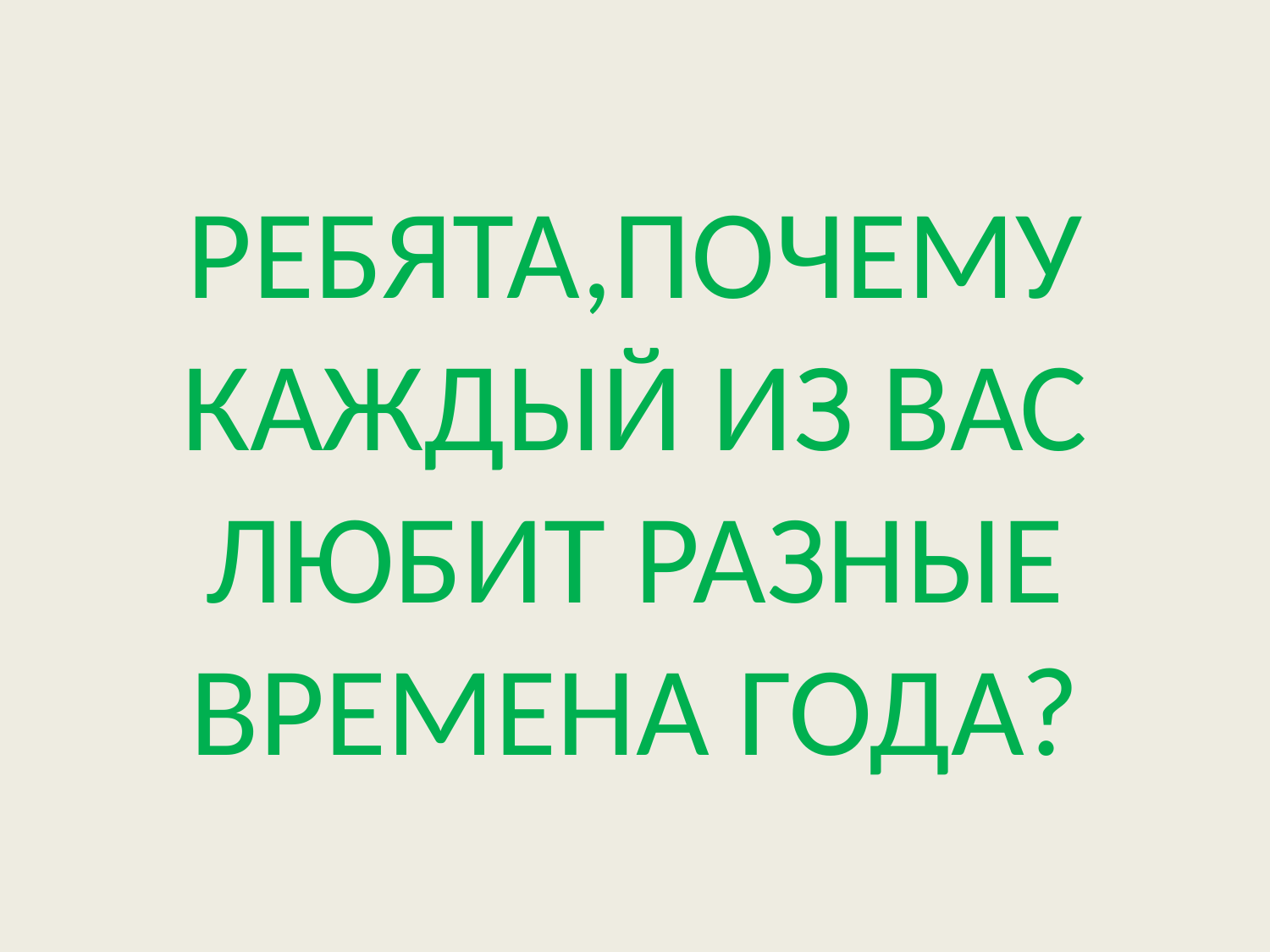

# РЕБЯТА,ПОЧЕМУ КАЖДЫЙ ИЗ ВАС ЛЮБИТ РАЗНЫЕ ВРЕМЕНА ГОДА?